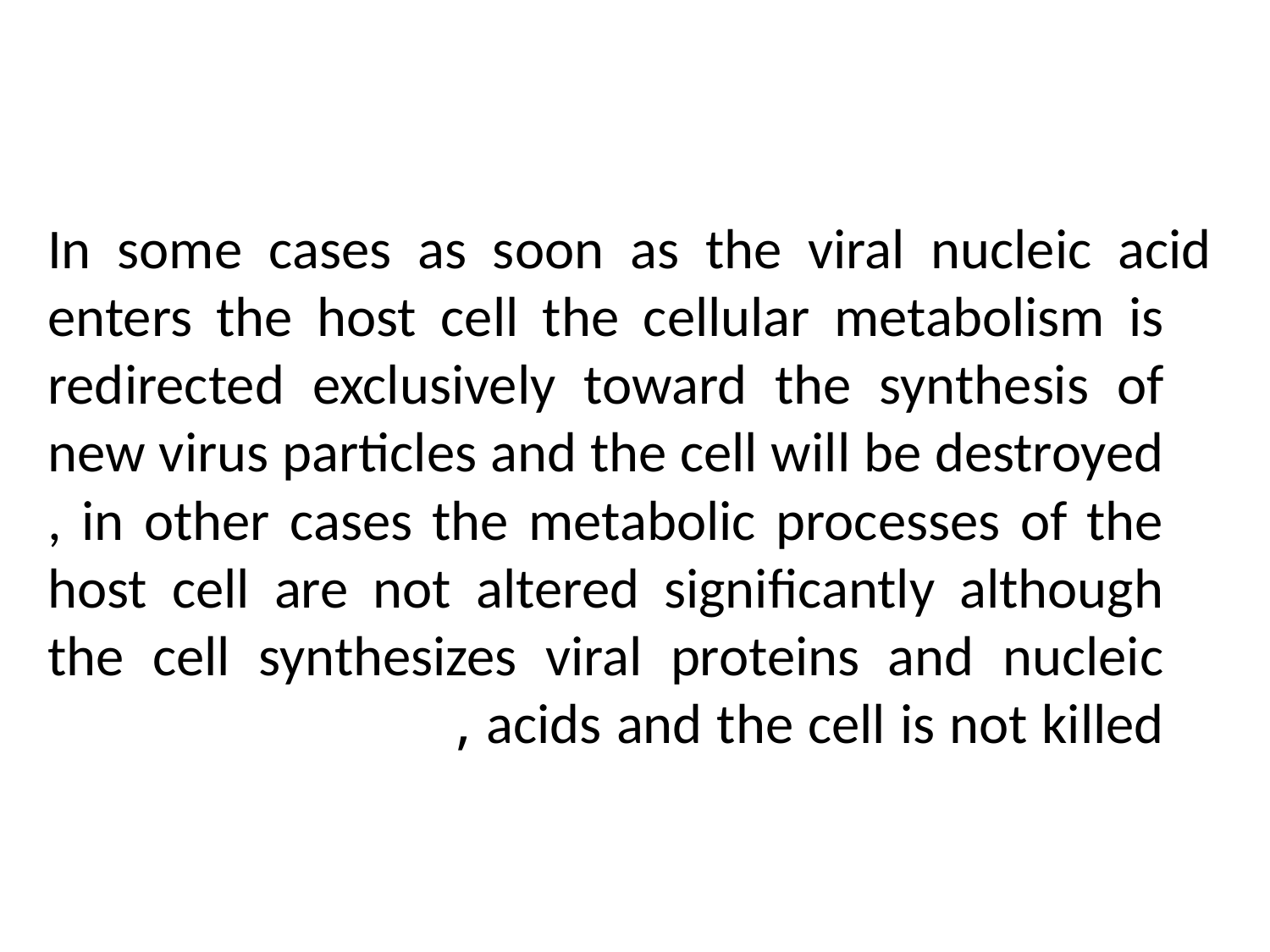

In some cases as soon as the viral nucleic acid enters the host cell the cellular metabolism is redirected exclusively toward the synthesis of new virus particles and the cell will be destroyed , in other cases the metabolic processes of the host cell are not altered significantly although the cell synthesizes viral proteins and nucleic acids and the cell is not killed ,